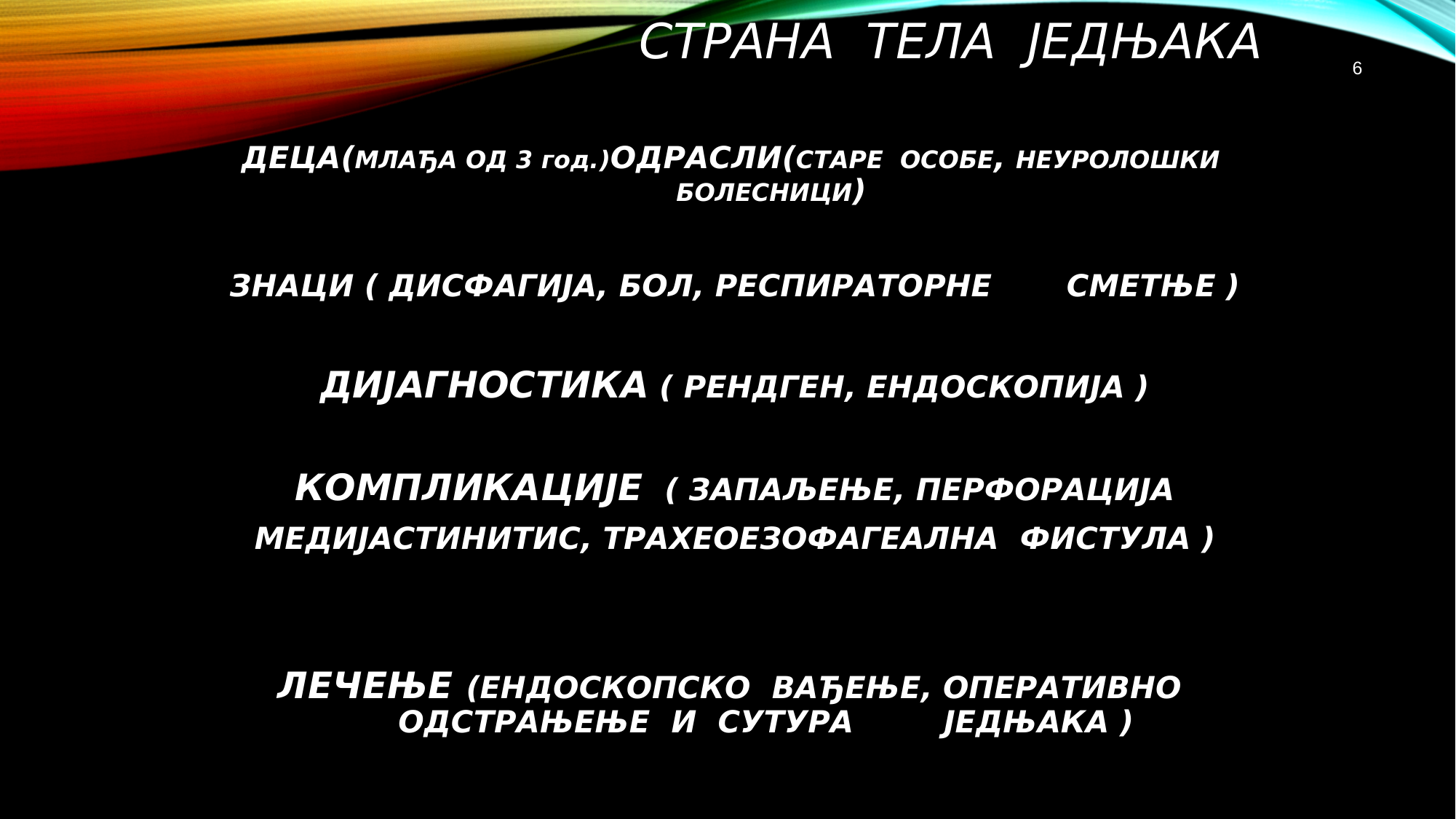

# СТРАНА  ТЕЛА  ЈЕДЊАКА
6
ДЕЦА(МЛАЂА ОД 3 год.)ОДРАСЛИ(СТАРЕ  ОСОБЕ, НЕУРОЛОШКИ  БОЛЕСНИЦИ)

ЗНАЦИ ( ДИСФАГИЈА, БОЛ, РЕСПИРАТОРНЕ 	СМЕТЊЕ )

ДИЈАГНОСТИКА ( РЕНДГЕН, ЕНДОСКОПИЈА )

КОМПЛИКАЦИЈЕ  ( ЗАПАЉЕЊЕ, ПЕРФОРАЦИЈА
МЕДИЈАСТИНИТИС, ТРАХЕОЕЗОФАГЕАЛНА  ФИСТУЛА )

ЛЕЧЕЊЕ (ЕНДОСКОПСКО  ВАЂЕЊЕ, ОПЕРАТИВНО  ОДСТРАЊЕЊЕ  И  СУТУРА 	ЈЕДЊАКА )